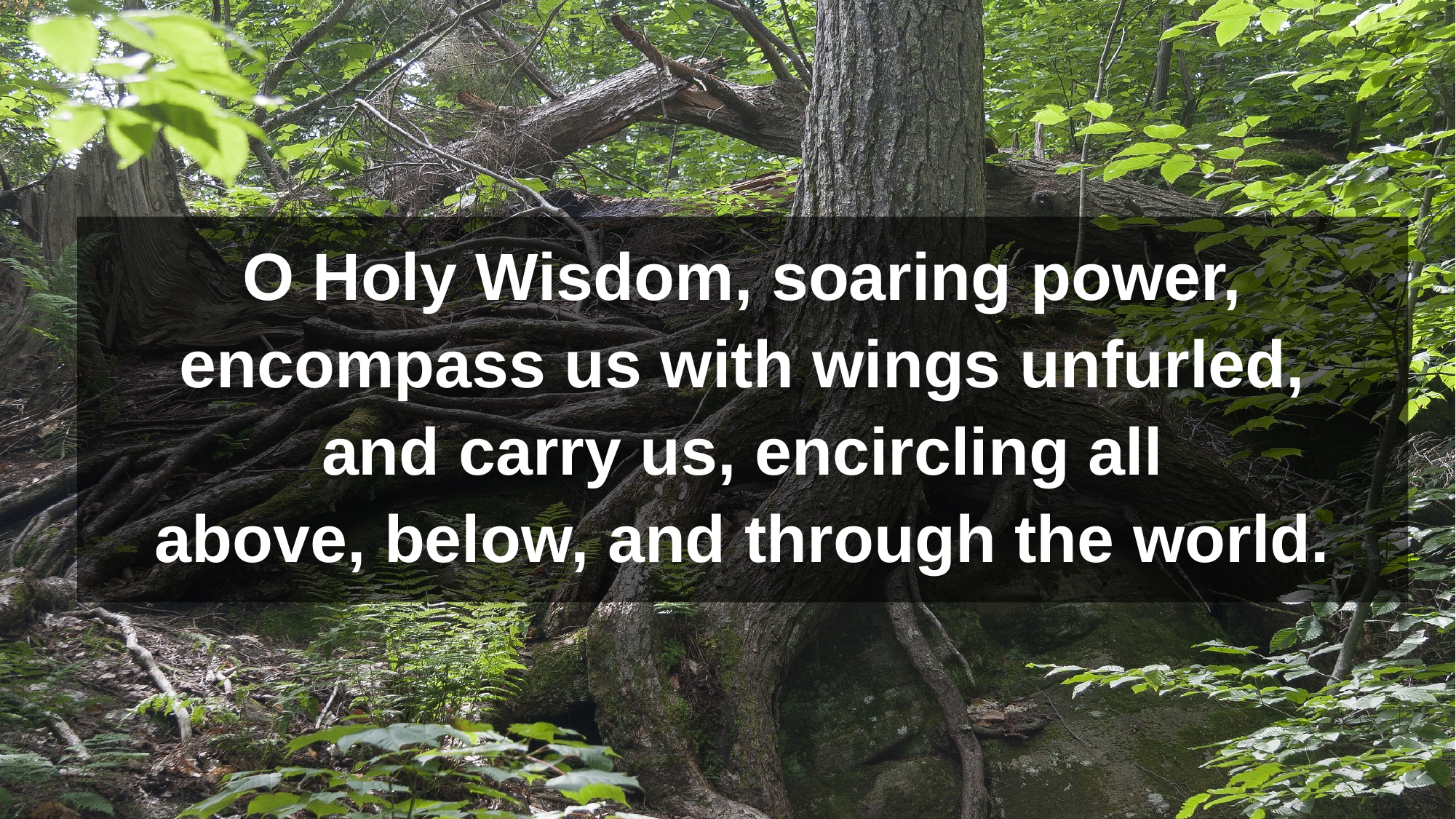

O Holy Wisdom, soaring power,
encompass us with wings unfurled,
and carry us, encircling all
above, below, and through the world.